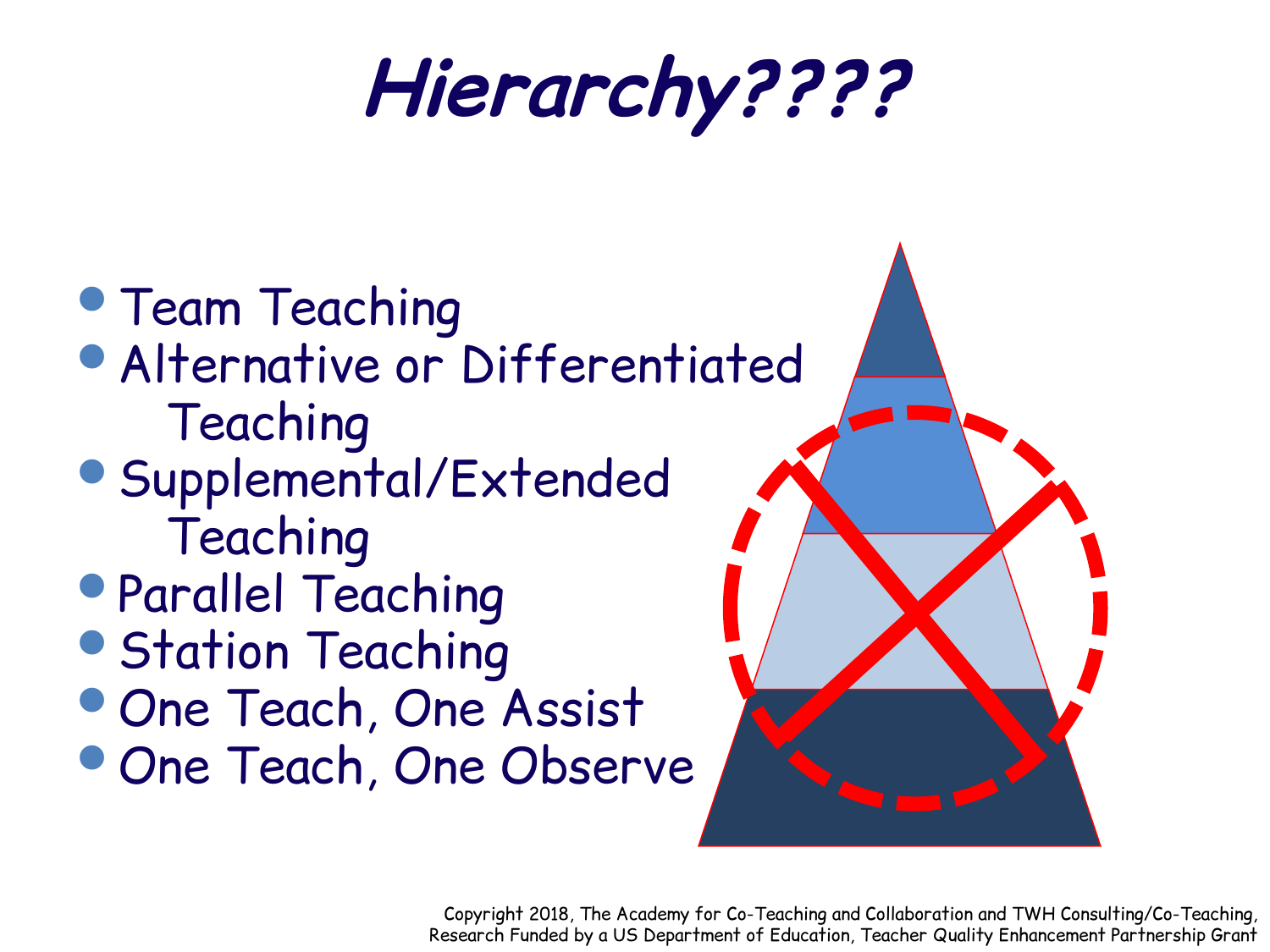

# Hierarchy????

Team Teaching
Alternative or Differentiated
      Teaching
Supplemental/Extended
      Teaching
Parallel Teaching
Station Teaching
One Teach, One Assist
One Teach, One Observe

Copyright 2018, The Academy for Co-Teaching and Collaboration and TWH Consulting/Co-Teaching,
Research Funded by a US Department of Education, Teacher Quality Enhancement Partnership Grant